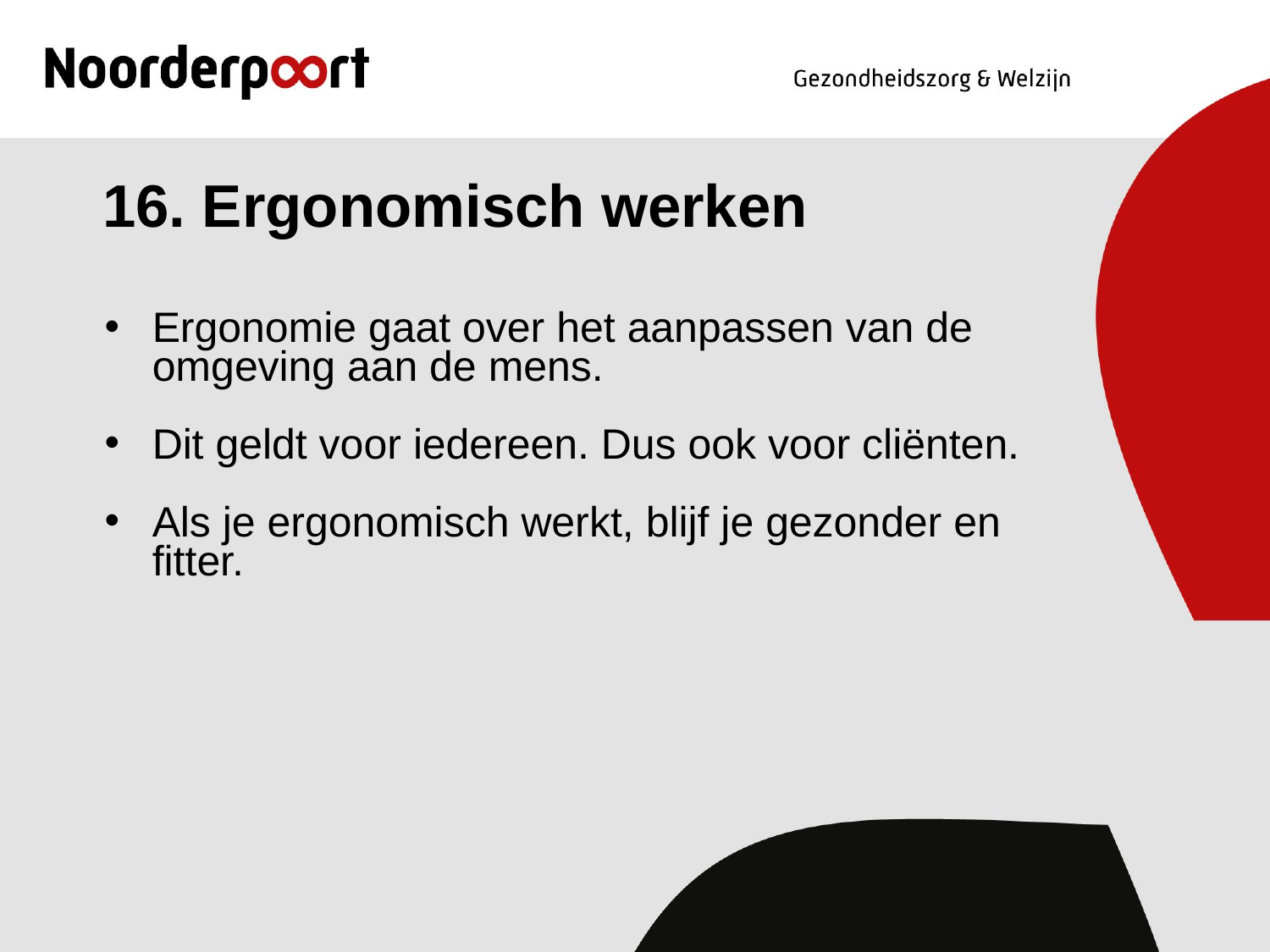

# 16. Ergonomisch werken
Ergonomie gaat over het aanpassen van de omgeving aan de mens.

Dit geldt voor iedereen. Dus ook voor cliënten.

Als je ergonomisch werkt, blijf je gezonder en fitter.